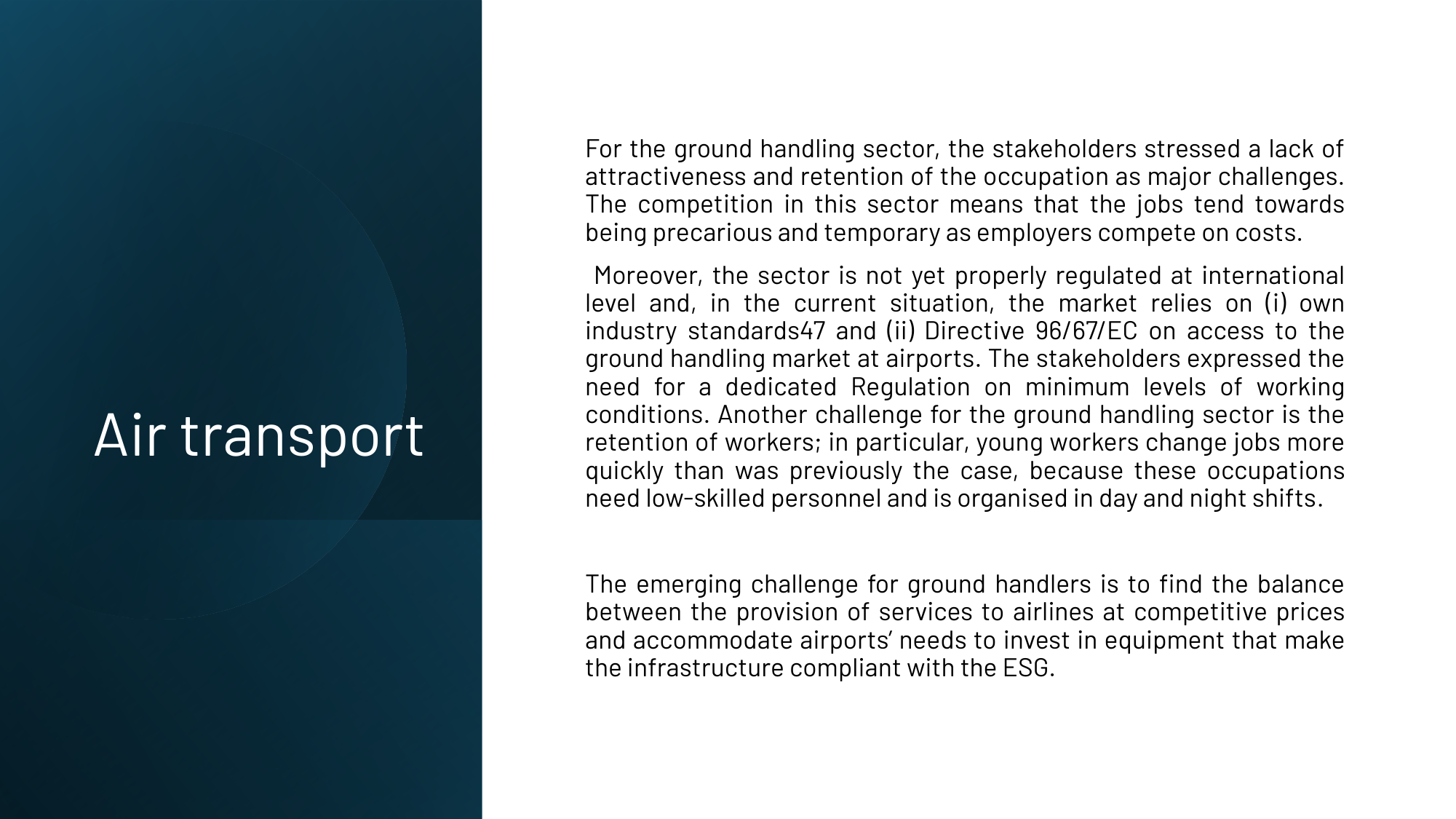

# Air transport
For the ground handling sector, the stakeholders stressed a lack of attractiveness and retention of the occupation as major challenges. The competition in this sector means that the jobs tend towards being precarious and temporary as employers compete on costs.
 Moreover, the sector is not yet properly regulated at international level and, in the current situation, the market relies on (i) own industry standards47 and (ii) Directive 96/67/EC on access to the ground handling market at airports. The stakeholders expressed the need for a dedicated Regulation on minimum levels of working conditions. Another challenge for the ground handling sector is the retention of workers; in particular, young workers change jobs more quickly than was previously the case, because these occupations need low-skilled personnel and is organised in day and night shifts.

The emerging challenge for ground handlers is to find the balance between the provision of services to airlines at competitive prices and accommodate airports’ needs to invest in equipment that make the infrastructure compliant with the ESG.